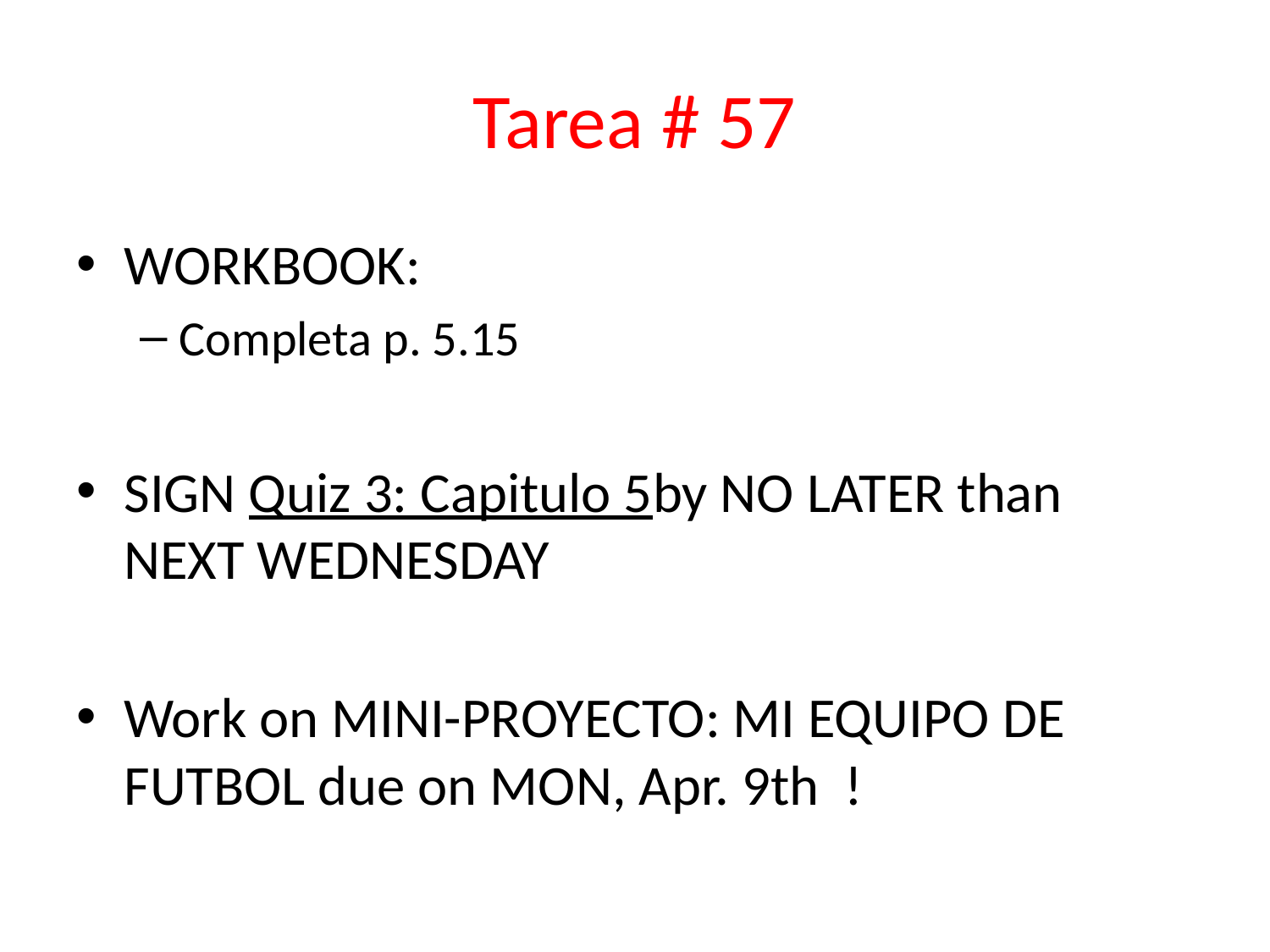

# Tarea # 57
WORKBOOK:
Completa p. 5.15

SIGN Quiz 3: Capitulo 5by NO LATER than NEXT WEDNESDAY

Work on MINI-PROYECTO: MI EQUIPO DE FUTBOL due on MON, Apr. 9th  !